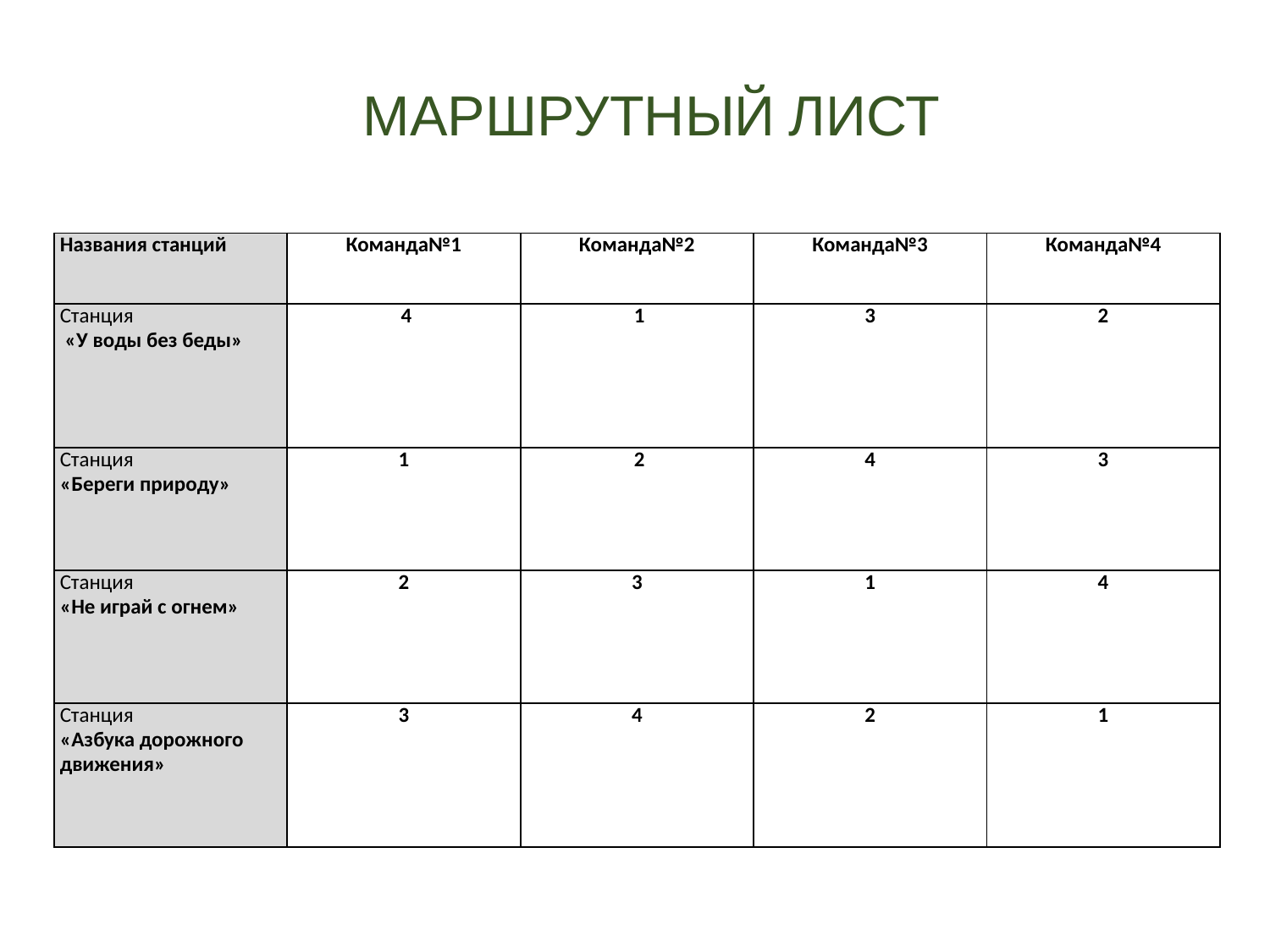

МАРШРУТНЫЙ ЛИСТ
| Названия станций | Команда№1 | Команда№2 | Команда№3 | Команда№4 |
| --- | --- | --- | --- | --- |
| Станция «У воды без беды» | 4 | 1 | 3 | 2 |
| Станция «Береги природу» | 1 | 2 | 4 | 3 |
| Станция «Не играй с огнем» | 2 | 3 | 1 | 4 |
| Станция «Азбука дорожного движения» | 3 | 4 | 2 | 1 |